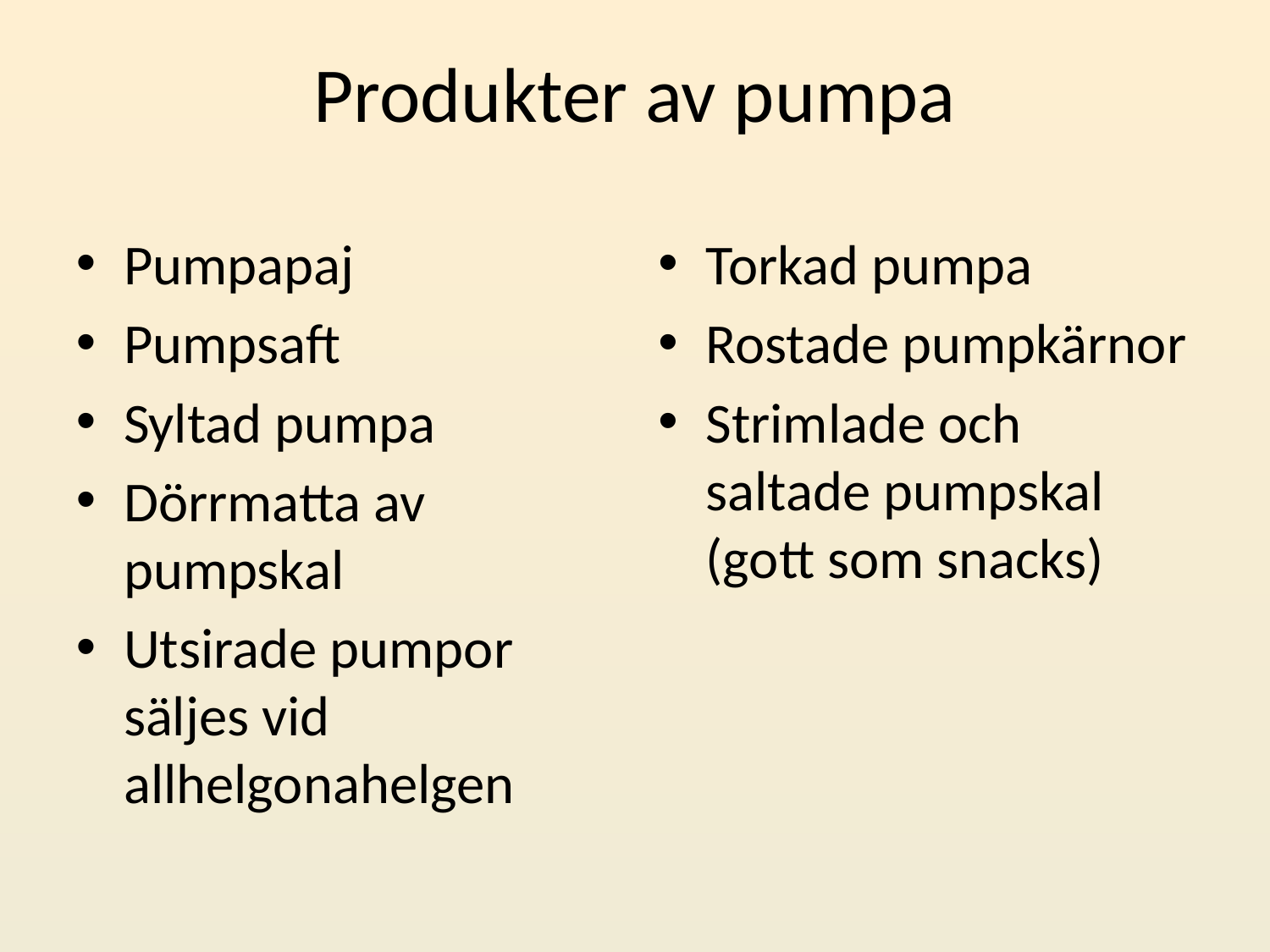

Produkter av pumpa
Pumpapaj
Pumpsaft
Syltad pumpa
Dörrmatta av pumpskal
Utsirade pumpor säljes vid allhelgonahelgen
Torkad pumpa
Rostade pumpkärnor
Strimlade och saltade pumpskal (gott som snacks)